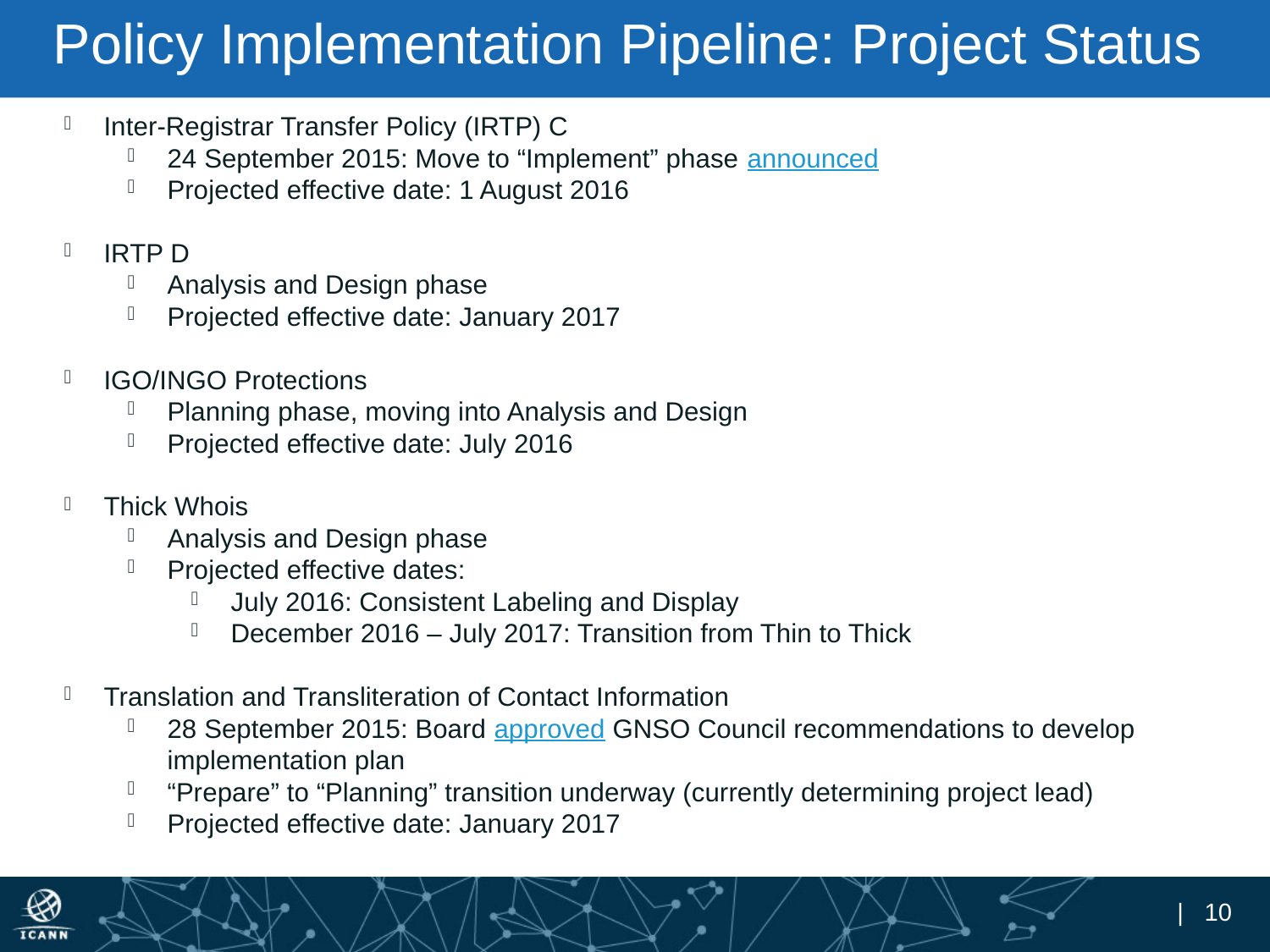

# Policy Implementation Pipeline: Project Status
Inter-Registrar Transfer Policy (IRTP) C
24 September 2015: Move to “Implement” phase announced
Projected effective date: 1 August 2016
IRTP D
Analysis and Design phase
Projected effective date: January 2017

IGO/INGO Protections
Planning phase, moving into Analysis and Design
Projected effective date: July 2016

Thick Whois
Analysis and Design phase
Projected effective dates:
July 2016: Consistent Labeling and Display
December 2016 – July 2017: Transition from Thin to Thick

Translation and Transliteration of Contact Information
28 September 2015: Board approved GNSO Council recommendations to develop implementation plan
“Prepare” to “Planning” transition underway (currently determining project lead)
Projected effective date: January 2017